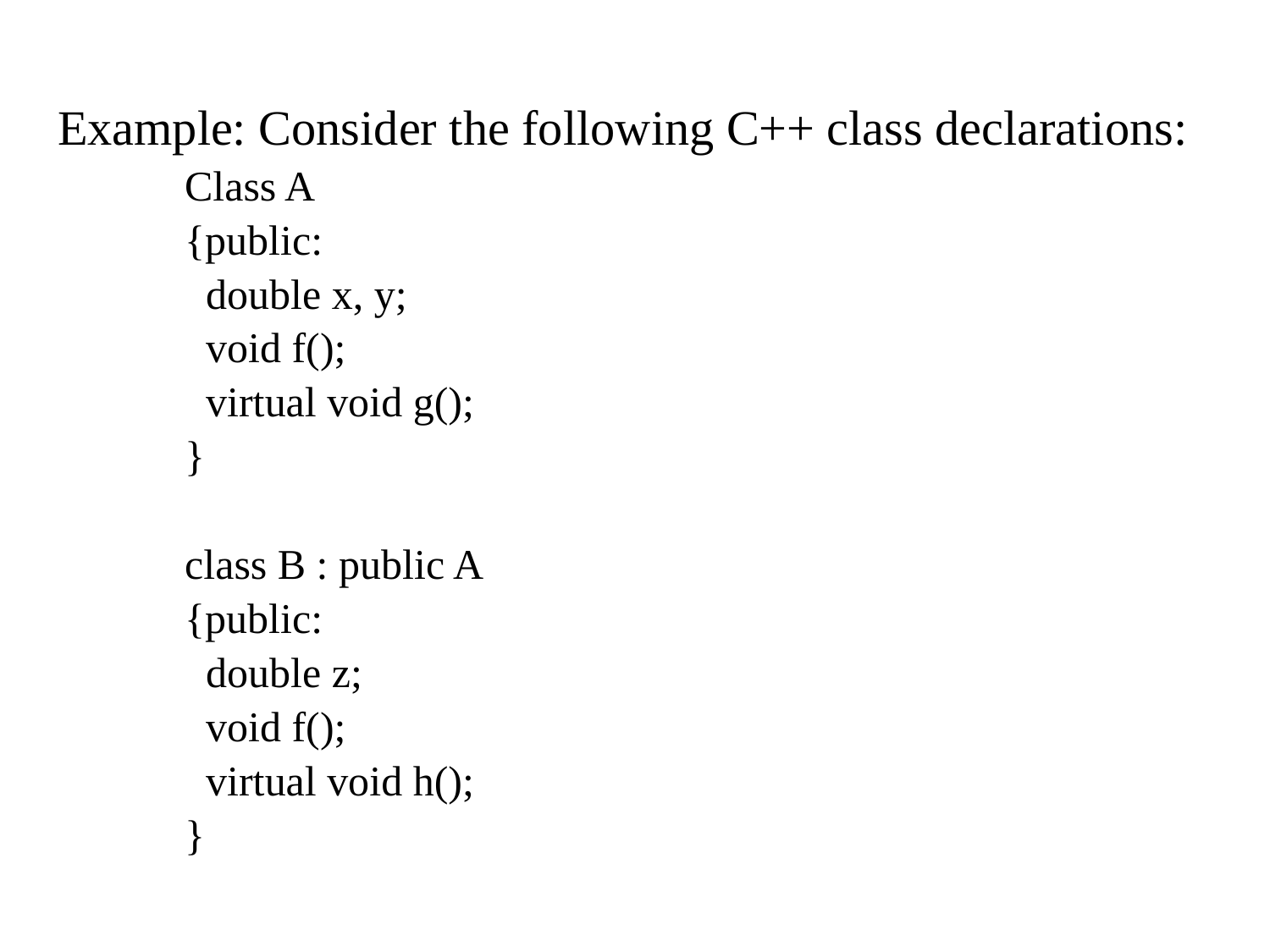

Example: Consider the following C++ class declarations:
Class A
{public:
  double x, y;
  void f();
  virtual void g();
}

class B : public A
{public:
  double z;
  void f();
  virtual void h();
}